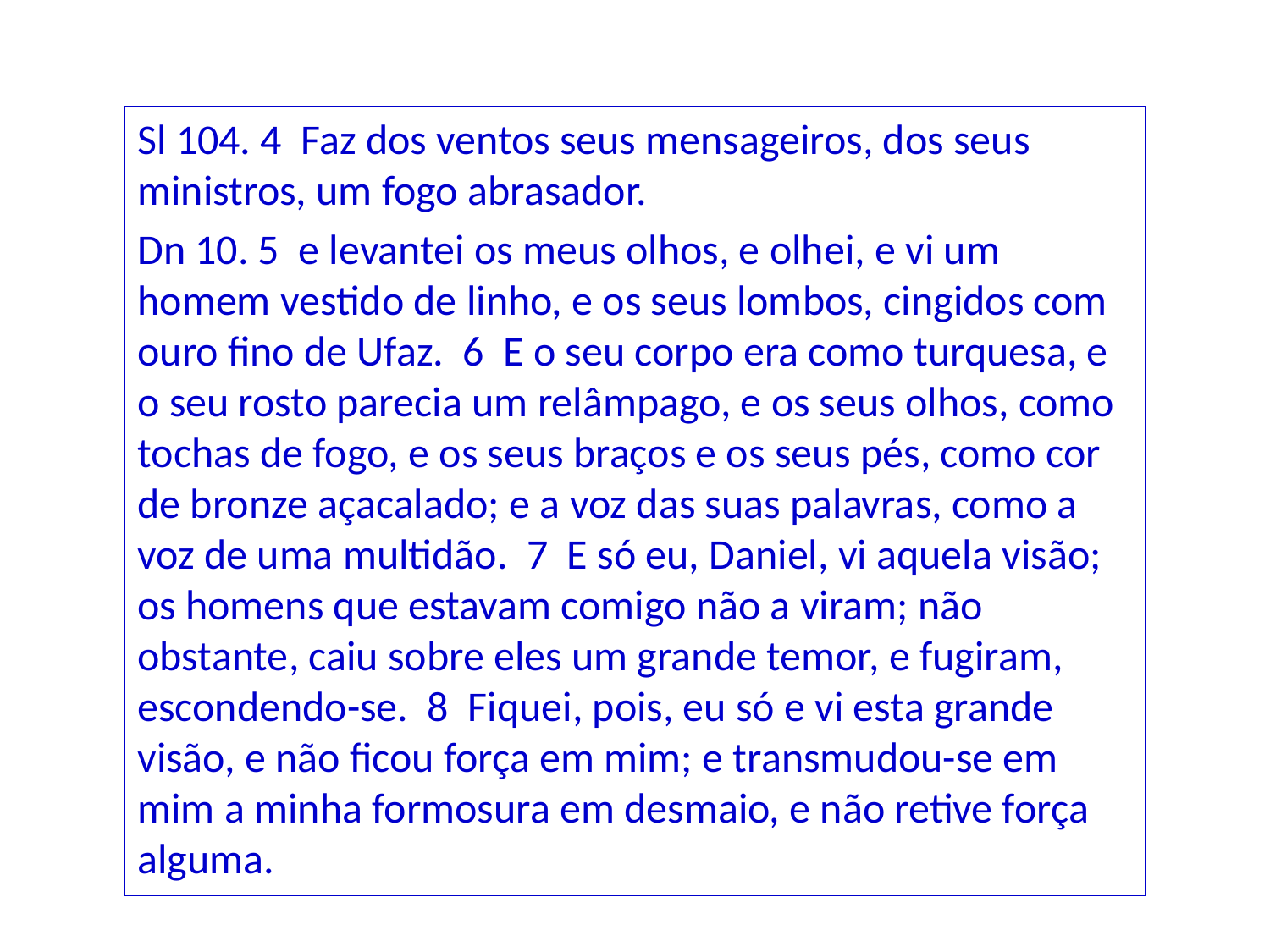

Sl 104. 4  Faz dos ventos seus mensageiros, dos seus ministros, um fogo abrasador.
Dn 10. 5  e levantei os meus olhos, e olhei, e vi um homem vestido de linho, e os seus lombos, cingidos com ouro fino de Ufaz.  6  E o seu corpo era como turquesa, e o seu rosto parecia um relâmpago, e os seus olhos, como tochas de fogo, e os seus braços e os seus pés, como cor de bronze açacalado; e a voz das suas palavras, como a voz de uma multidão.  7  E só eu, Daniel, vi aquela visão; os homens que estavam comigo não a viram; não obstante, caiu sobre eles um grande temor, e fugiram, escondendo-se.  8  Fiquei, pois, eu só e vi esta grande visão, e não ficou força em mim; e transmudou-se em mim a minha formosura em desmaio, e não retive força alguma.